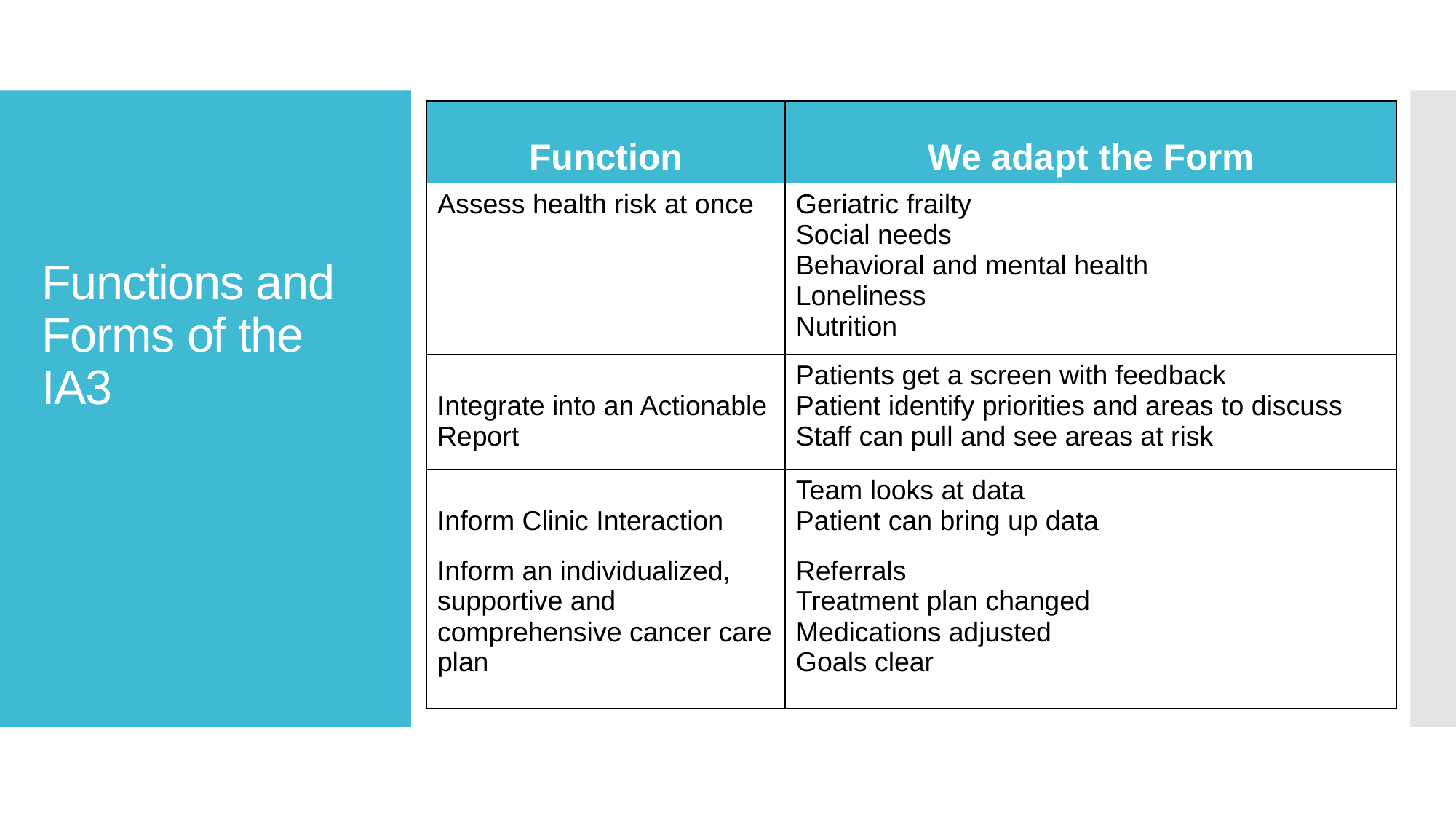

| Function | We adapt the Form |
| --- | --- |
| Assess health risk at once | Geriatric frailty Social needs Behavioral and mental health Loneliness Nutrition |
| Integrate into an Actionable Report | Patients get a screen with feedback Patient identify priorities and areas to discuss Staff can pull and see areas at risk |
| Inform Clinic Interaction | Team looks at data Patient can bring up data |
| Inform an individualized, supportive and comprehensive cancer care plan | Referrals Treatment plan changed Medications adjusted Goals clear |
# Functions and Forms of the IA3